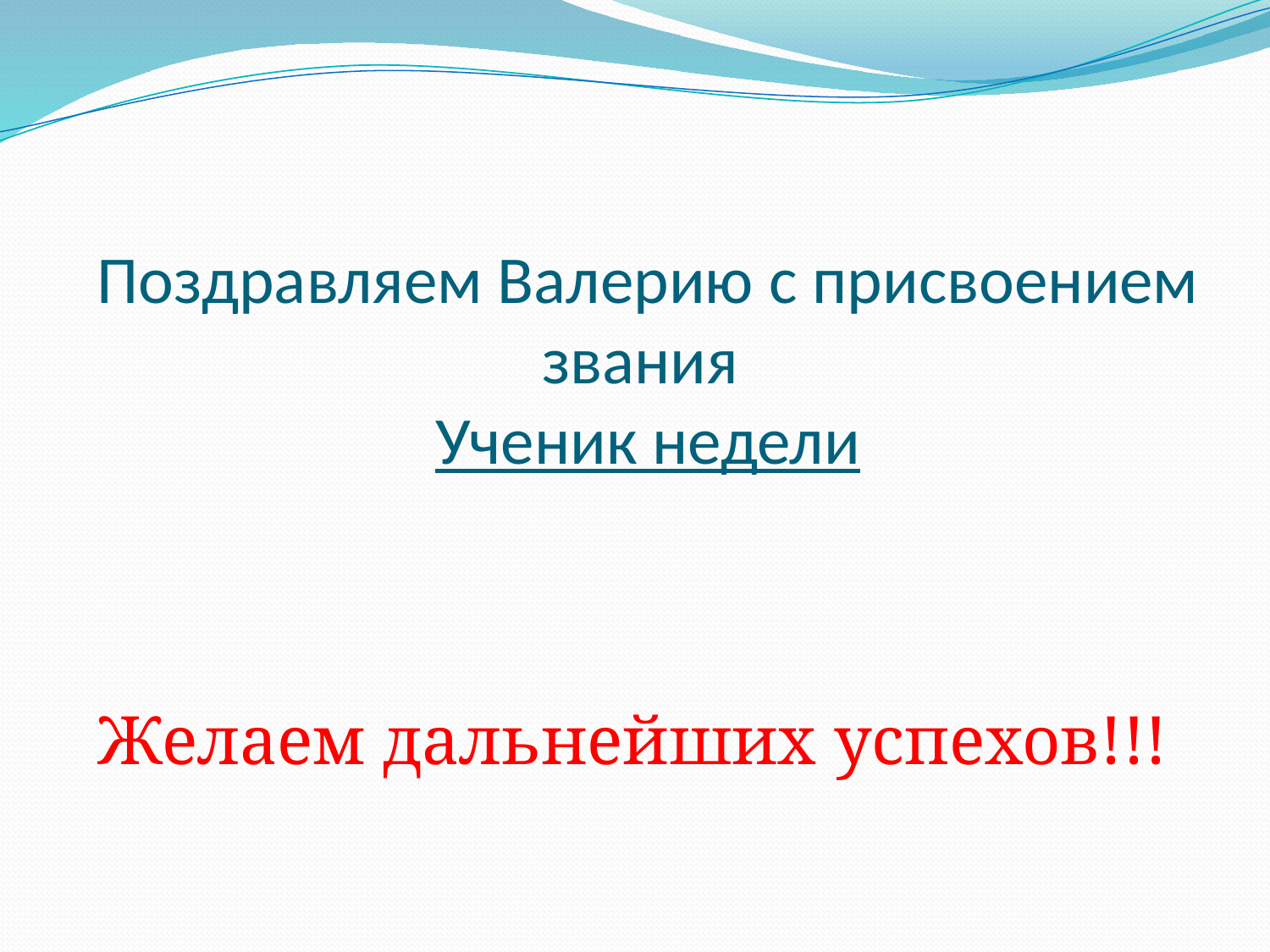

# Поздравляем Валерию с присвоением звания Ученик недели

Желаем дальнейших успехов!!!